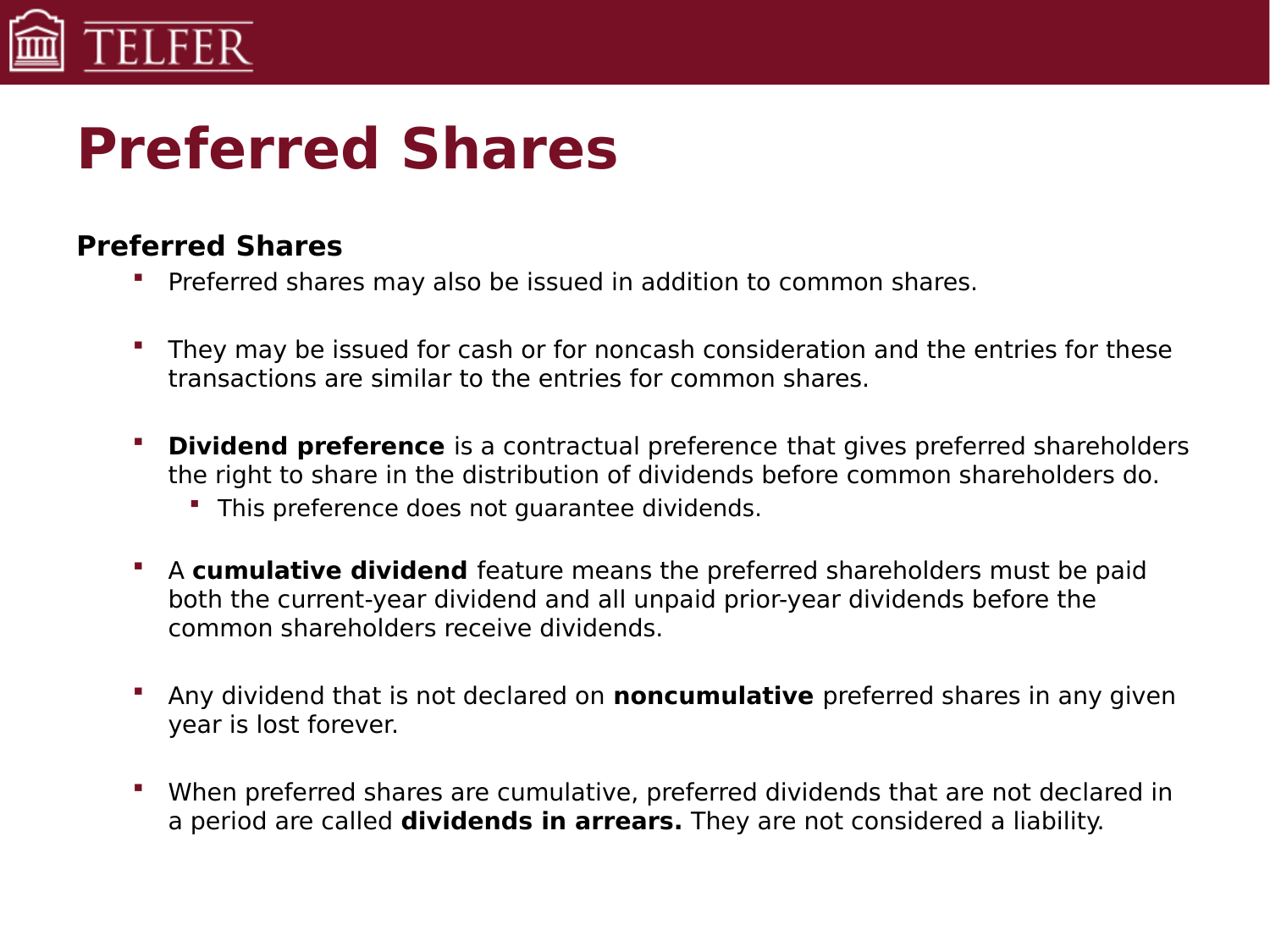

# Preferred Shares
Preferred Shares
Preferred shares may also be issued in addition to common shares.

They may be issued for cash or for noncash consideration and the entries for these transactions are similar to the entries for common shares.

Dividend preference is a contractual preference that gives preferred shareholders the right to share in the distribution of dividends before common shareholders do.
This preference does not guarantee dividends.

A cumulative dividend feature means the preferred shareholders must be paid both the current-year dividend and all unpaid prior-year dividends before the common shareholders receive dividends.

Any dividend that is not declared on noncumulative preferred shares in any given year is lost forever.

When preferred shares are cumulative, preferred dividends that are not declared in a period are called dividends in arrears. They are not considered a liability.